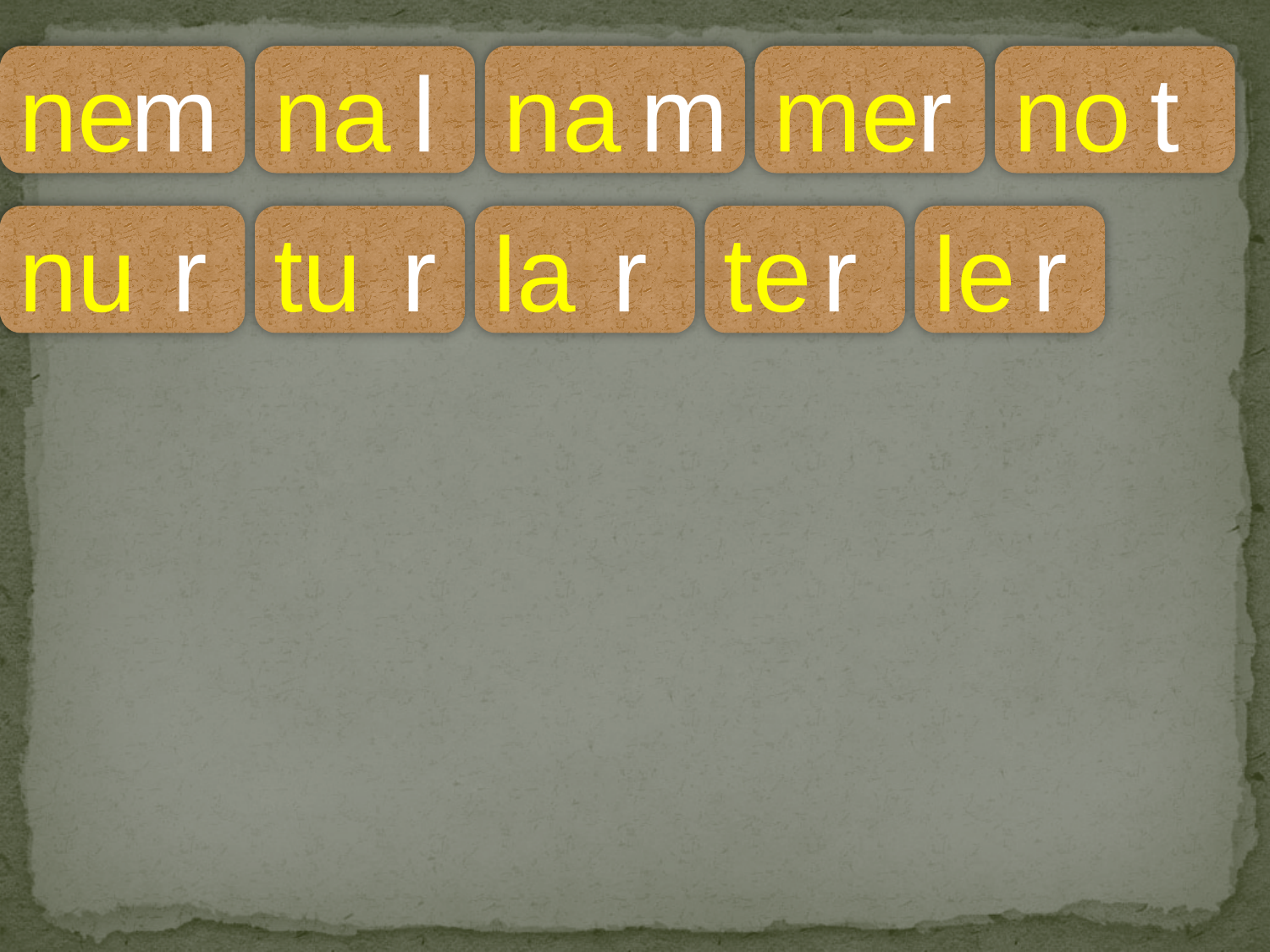

ne
m
na
l
na
m
me
r
no
t
nu
r
tu
r
la
r
te
r
le
r